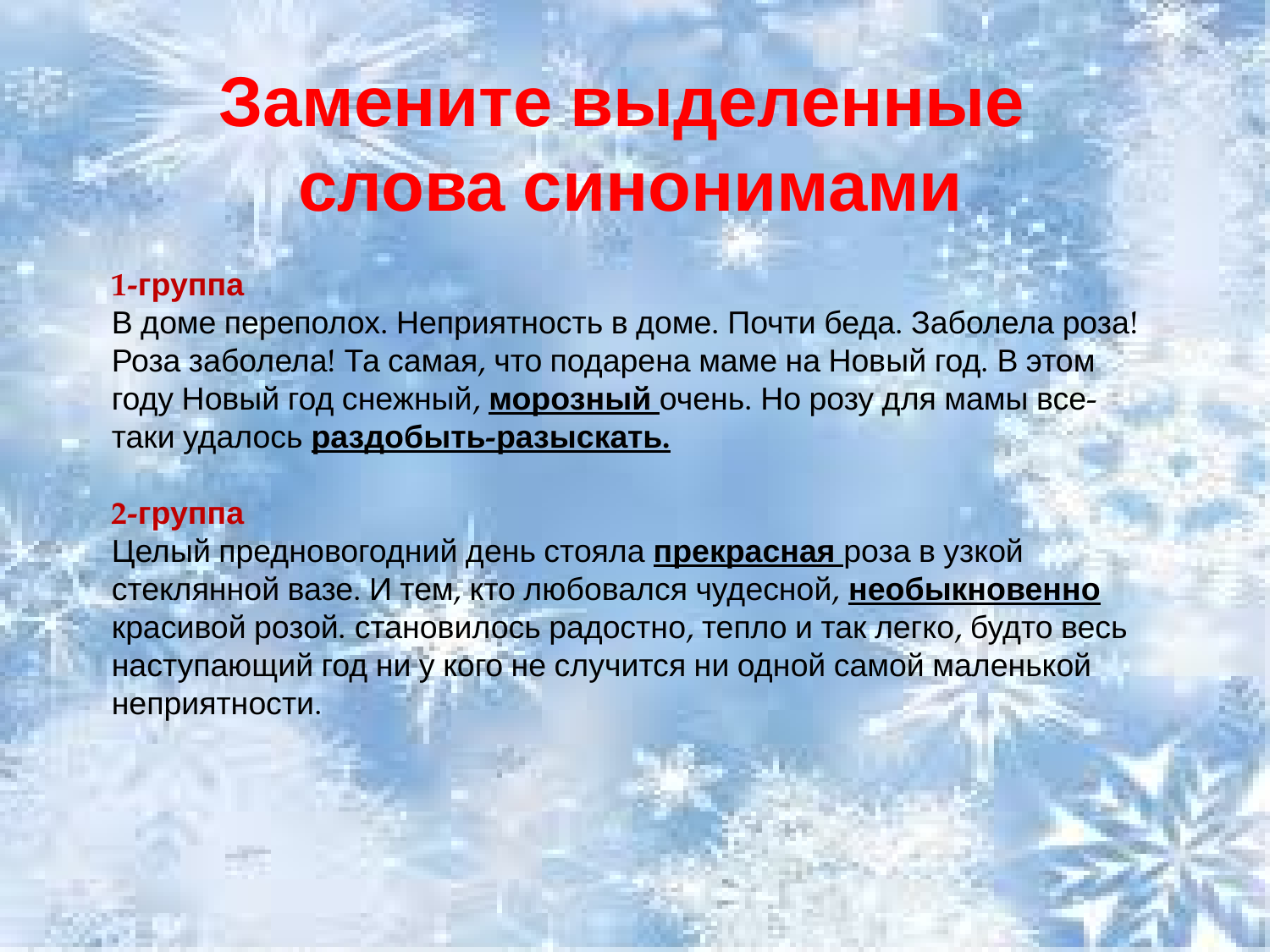

Замените выделенные
слова синонимами
1-группа
В доме переполох. Неприятность в доме. Почти беда. Заболела роза! Роза заболела! Та самая, что подарена маме на Новый год. В этом году Новый год снежный, морозный очень. Но розу для мамы все-таки удалось раздобыть-разыскать.

2-группа
Целый предновогодний день стояла прекрасная роза в узкой стеклянной вазе. И тем, кто любовался чудесной, необыкновенно красивой розой. становилось радостно, тепло и так легко, будто весь наступающий год ни у кого не случится ни одной самой маленькой неприятности.